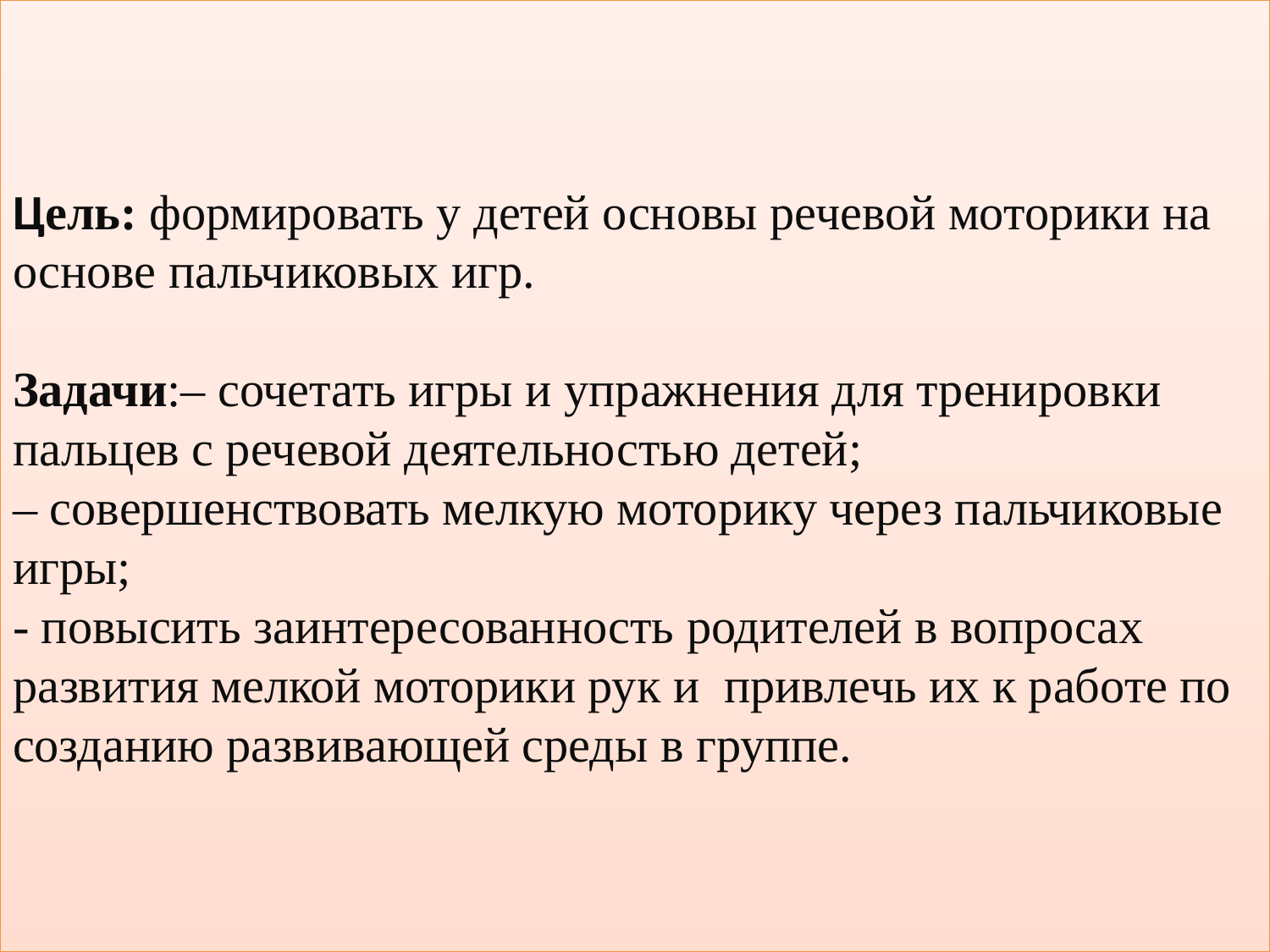

# Цель: формировать у детей основы речевой моторики на основе пальчиковых игр. Задачи:– сочетать игры и упражнения для тренировки пальцев с речевой деятельностью детей; – совершенствовать мелкую моторику через пальчиковые игры; - повысить заинтересованность родителей в вопросах развития мелкой моторики рук и  привлечь их к работе по созданию развивающей среды в группе.